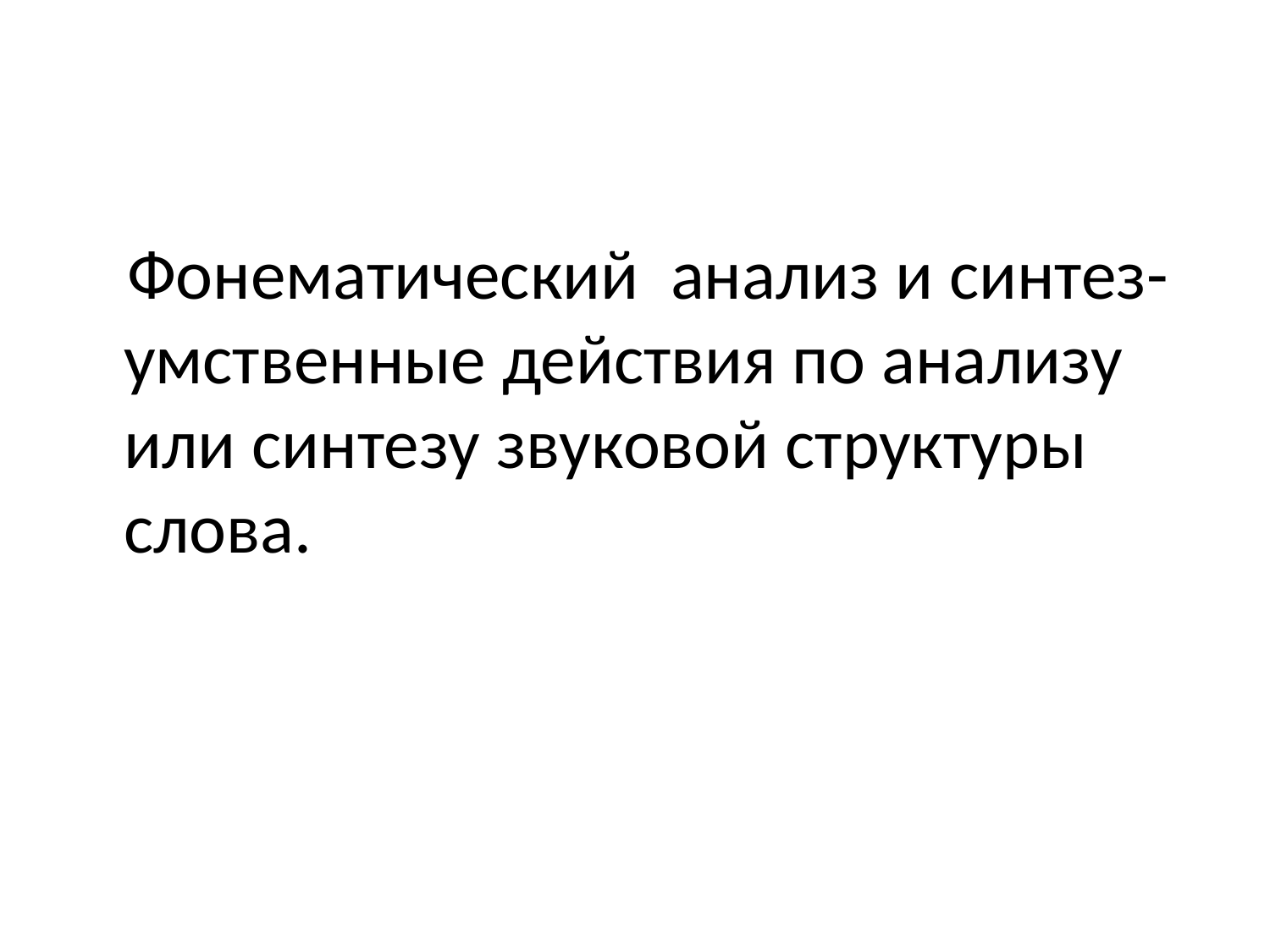

#
    Фонематический  анализ и синтез- умственные действия по анализу или синтезу звуковой структуры слова.